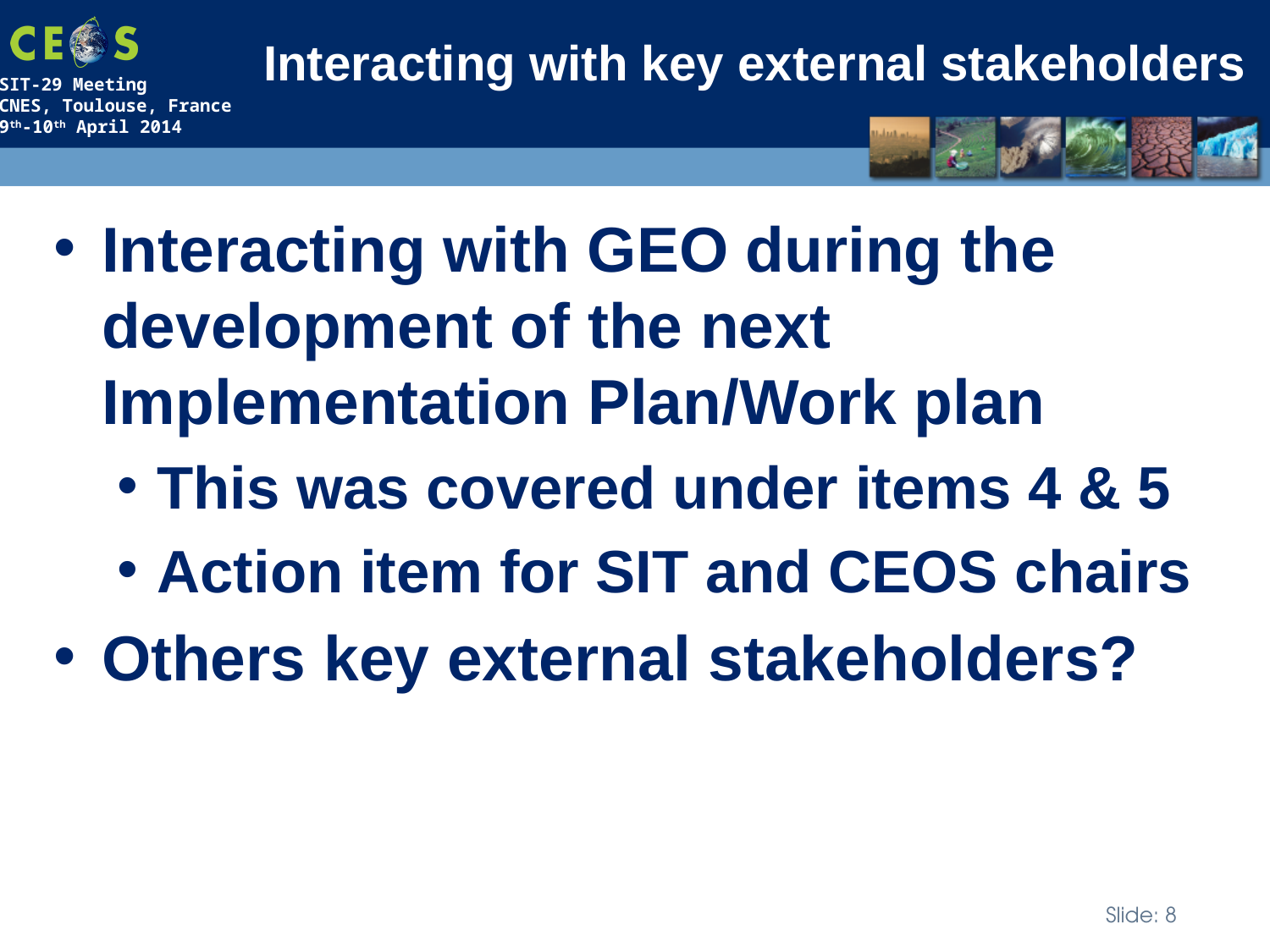

# Interacting with key external stakeholders
Interacting with GEO during the development of the next  Implementation Plan/Work plan
This was covered under items 4 & 5
Action item for SIT and CEOS chairs
Others key external stakeholders?